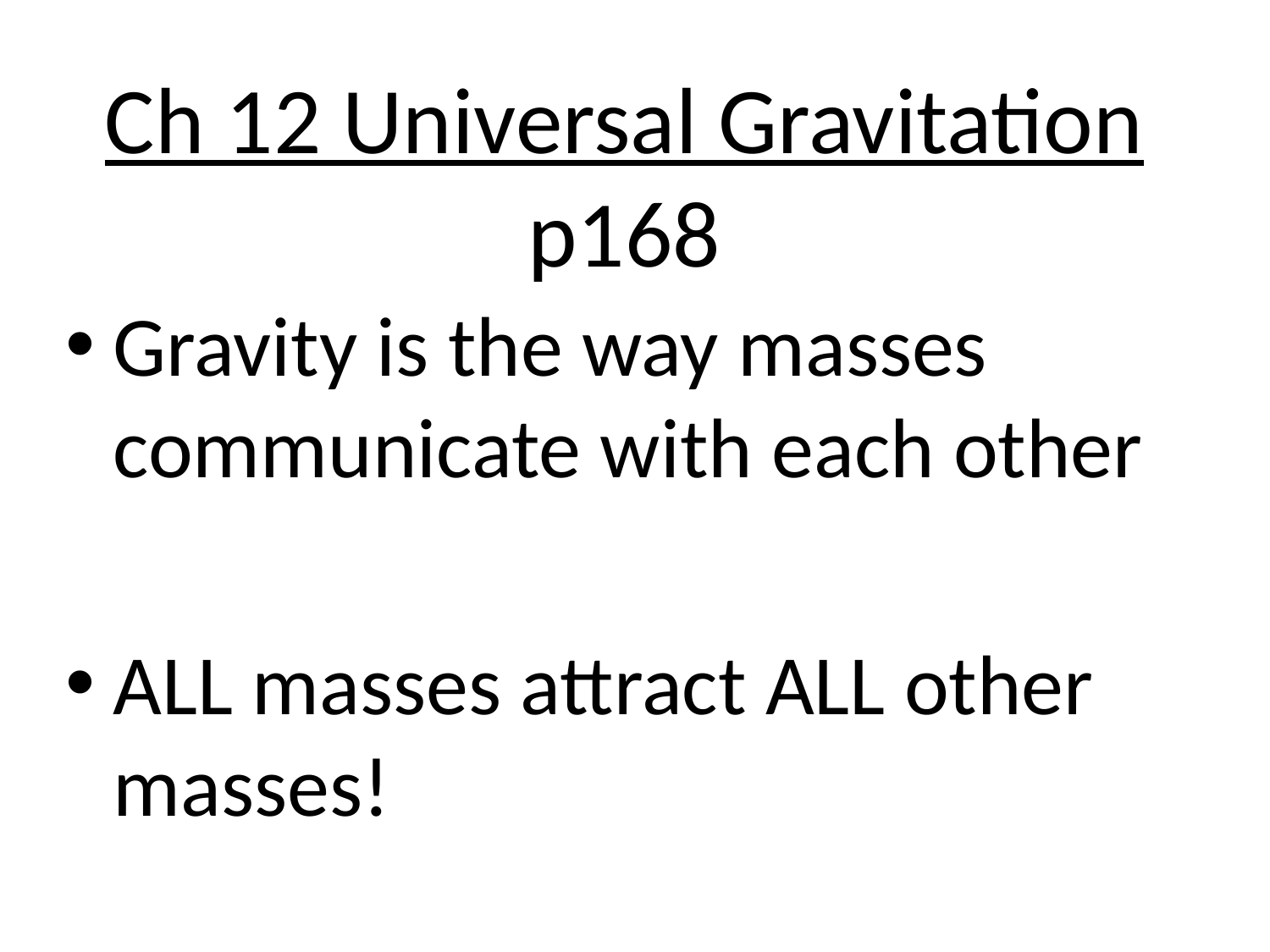

# Ch 12 Universal Gravitation p168
Gravity is the way masses communicate with each other

ALL masses attract ALL other masses!